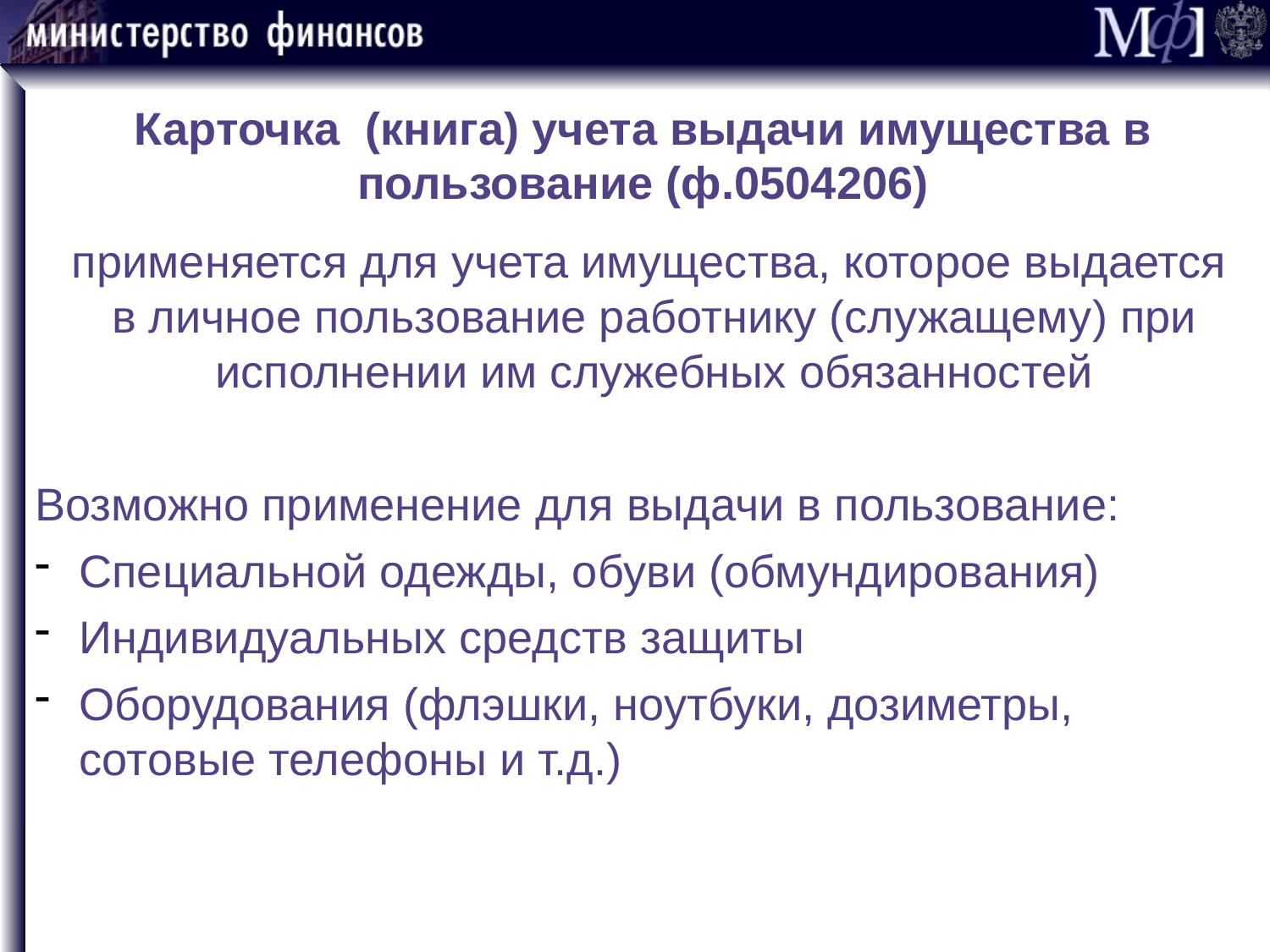

# Карточка  (книга) учета выдачи имущества в пользование (ф.0504206)
   применяется для учета имущества, которое выдается в личное пользование работнику (служащему) при исполнении им служебных обязанностей

Возможно применение для выдачи в пользование:
Специальной одежды, обуви (обмундирования)
Индивидуальных средств защиты
Оборудования (флэшки, ноутбуки, дозиметры, сотовые телефоны и т.д.)